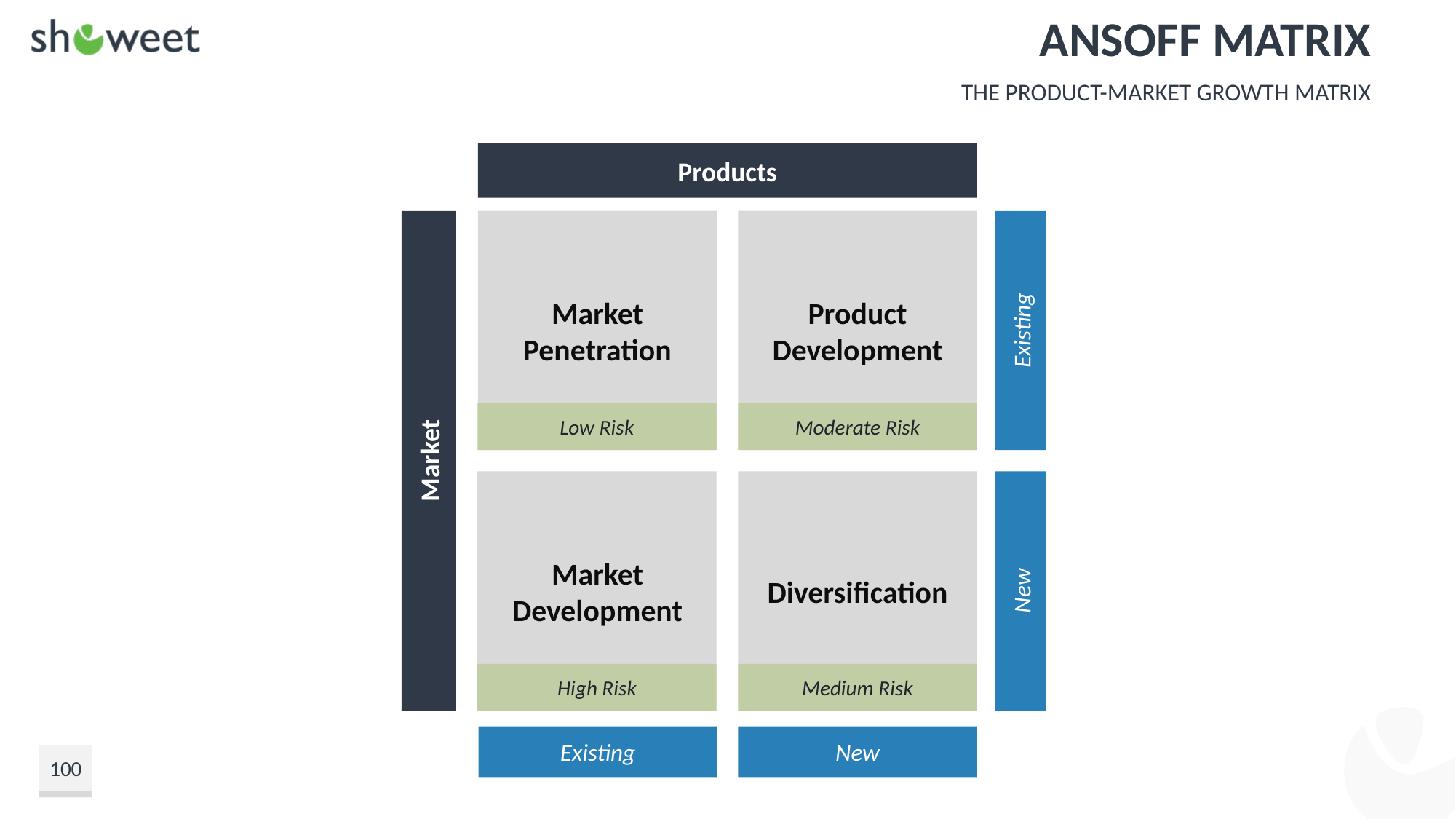

# Ansoff Matrix
The Product-Market Growth Matrix
Products

Market Penetration
Product Development
Existing
Low Risk
Moderate Risk
Market

Market Development
New
Diversification
High Risk
Medium Risk
Existing
New
100